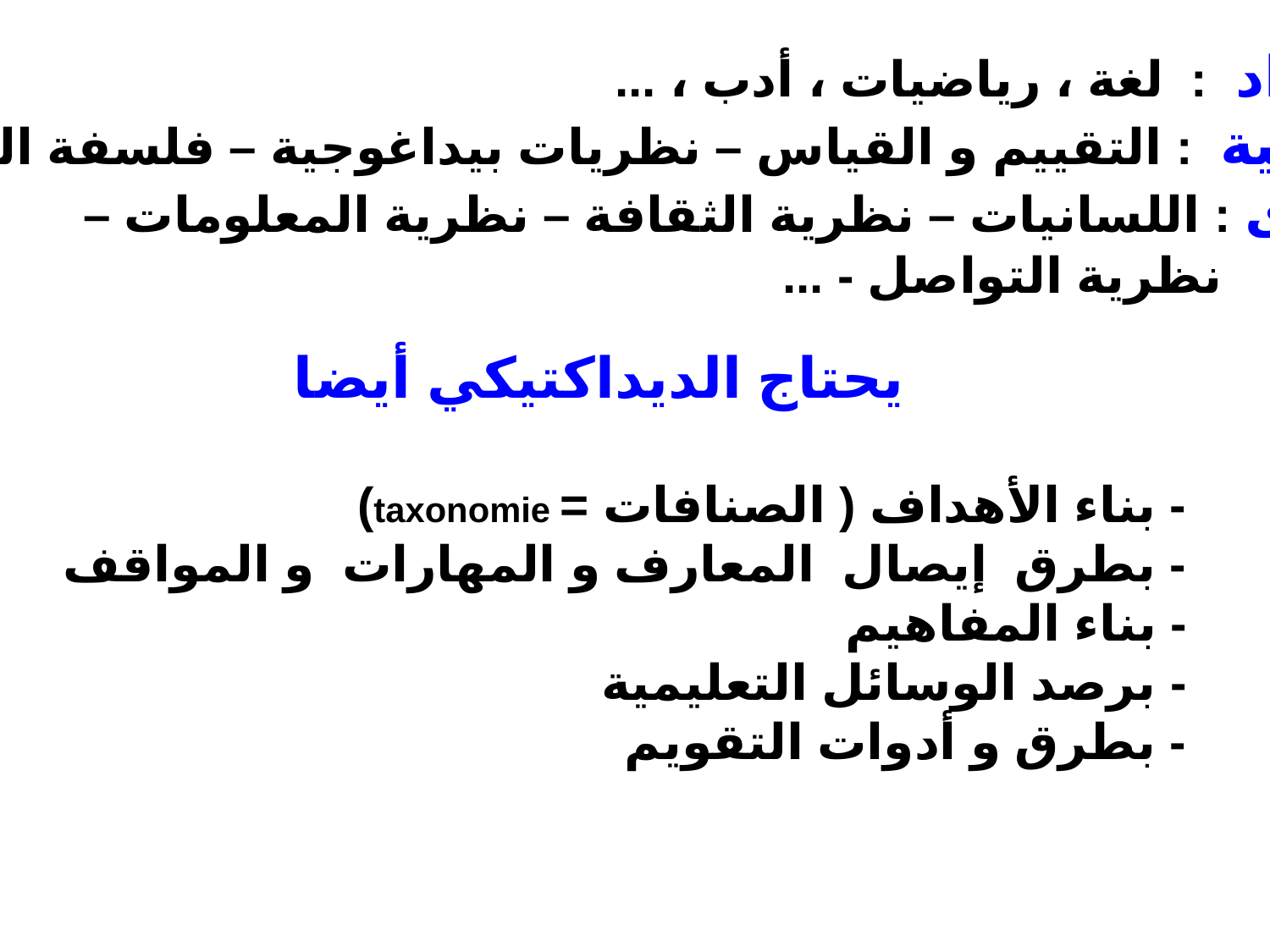

-  المواد  :  لغة ، رياضيات ، أدب ، ...
-  التربية  : التقييم و القياس – نظريات بيداغوجية – فلسفة التربية - ...
-  أخرى : اللسانيات – نظرية الثقافة – نظرية المعلومات –
                نظرية التواصل - ...
يحتاج الديداكتيكي أيضا
- بناء الأهداف ( الصنافات = taxonomie)
- بطرق  إيصال  المعارف و المهارات  و المواقف
- بناء المفاهيم
- برصد الوسائل التعليمية
- بطرق و أدوات التقويم